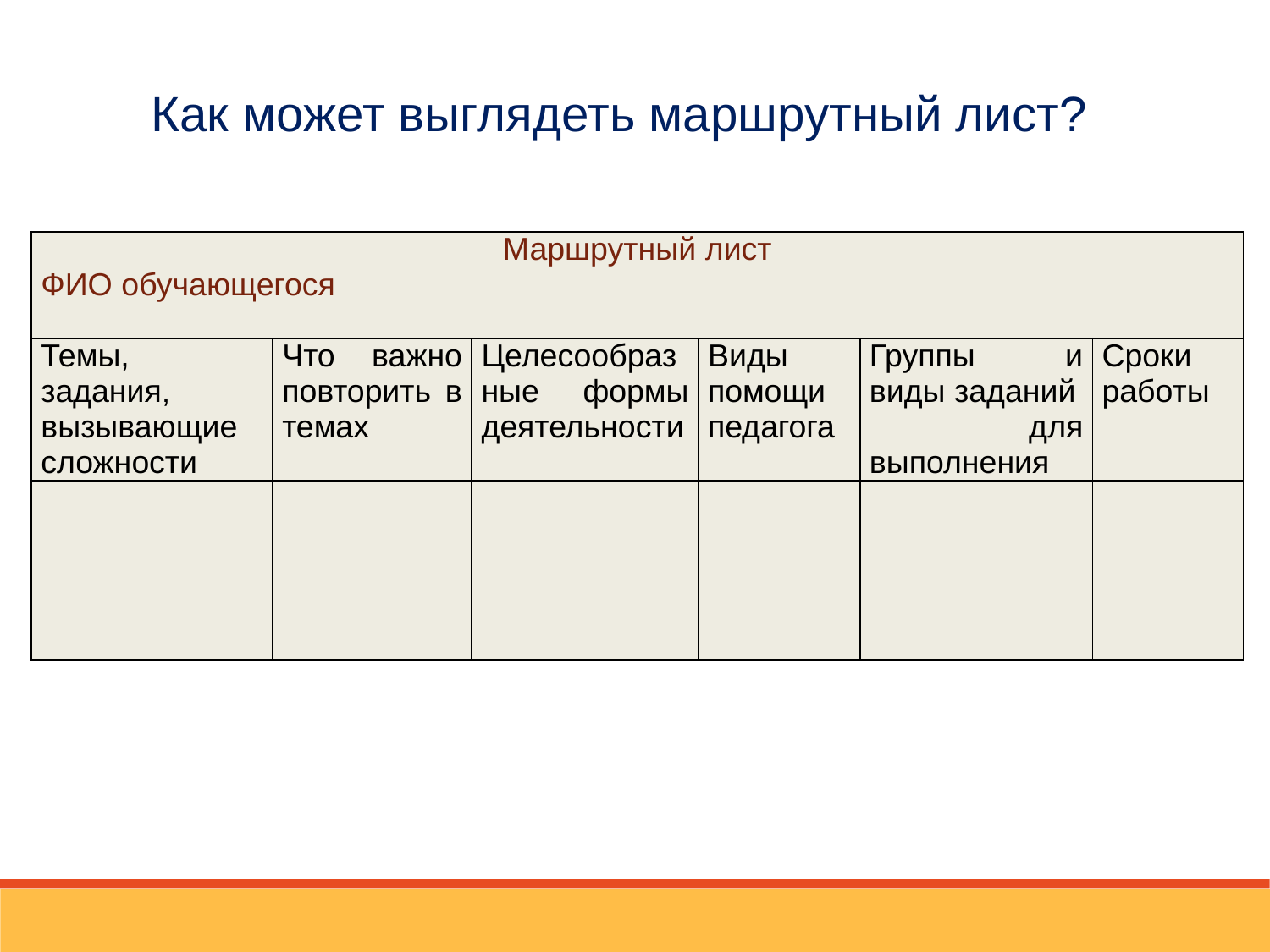

Как может выглядеть маршрутный лист?
| Маршрутный лист ФИО обучающегося |  |  |  |  |  |
| --- | --- | --- | --- | --- | --- |
| Темы, задания, вызывающие сложности | Что важно повторить в темах | Целесообразные формы деятельности | Виды помощи педагога | Группы и виды заданий для выполнения | Сроки работы |
|  |  |  |  |  |  |